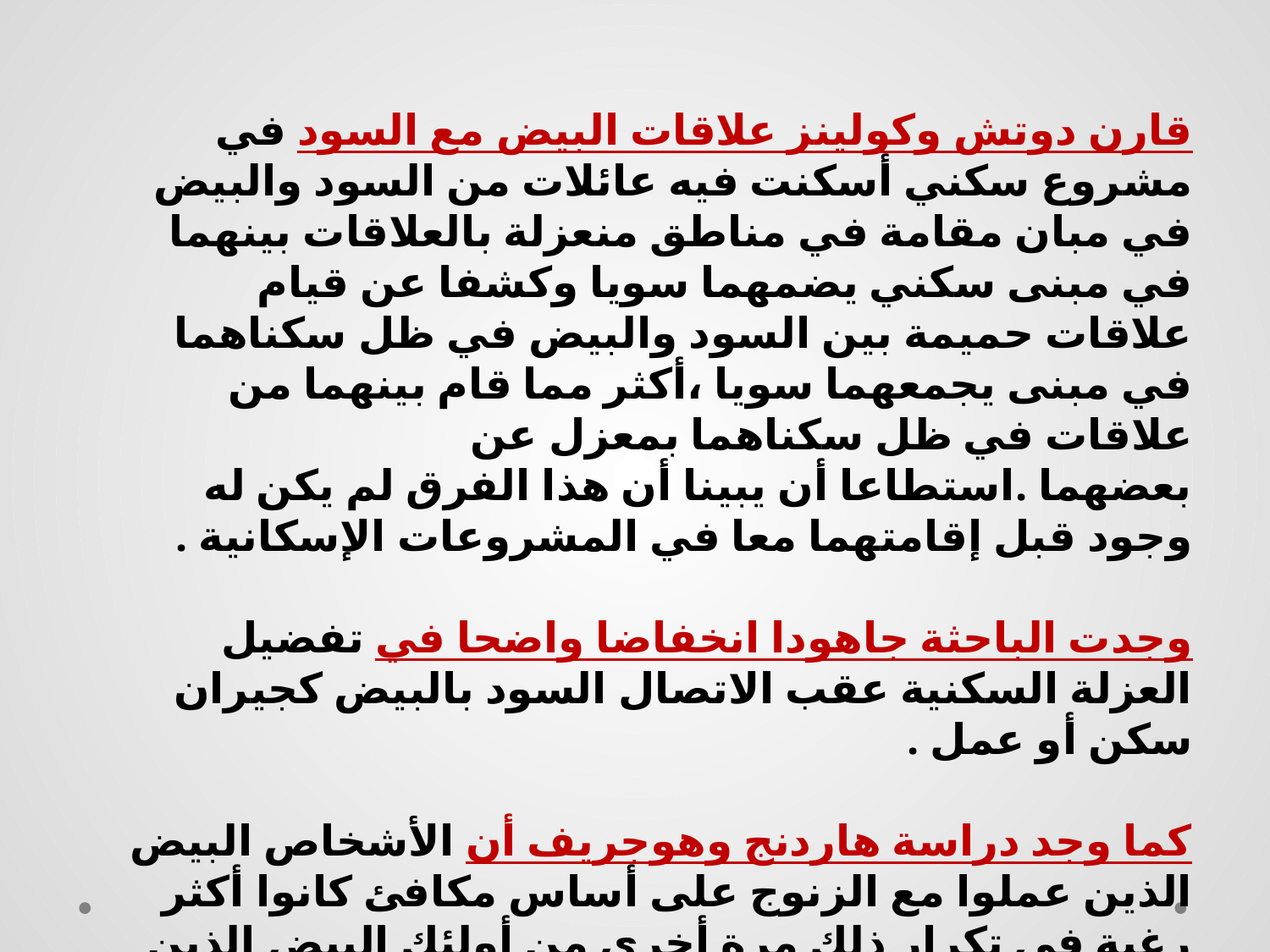

قارن دوتش وكولينز علاقات البيض مع السود في مشروع سكني أسكنت فيه عائلات من السود والبيض في مبان مقامة في مناطق منعزلة بالعلاقات بينهما في مبنى سكني يضمهما سويا وكشفا عن قيام علاقات حميمة بين السود والبيض في ظل سكناهما في مبنى يجمعهما سويا ،أكثر مما قام بينهما من علاقات في ظل سكناهما بمعزل عن بعضهما .استطاعا أن يبينا أن هذا الفرق لم يكن له وجود قبل إقامتهما معا في المشروعات الإسكانية .

وجدت الباحثة جاهودا انخفاضا واضحا في تفضيل العزلة السكنية عقب الاتصال السود بالبيض كجيران سكن أو عمل .

كما وجد دراسة هاردنج وهوجريف أن الأشخاص البيض الذين عملوا مع الزنوج على أساس مكافئ كانوا أكثر رغبة في تكرار ذلك مرة أخرى من أولئك البيض الذين لم يعملوا مع الزنوج .